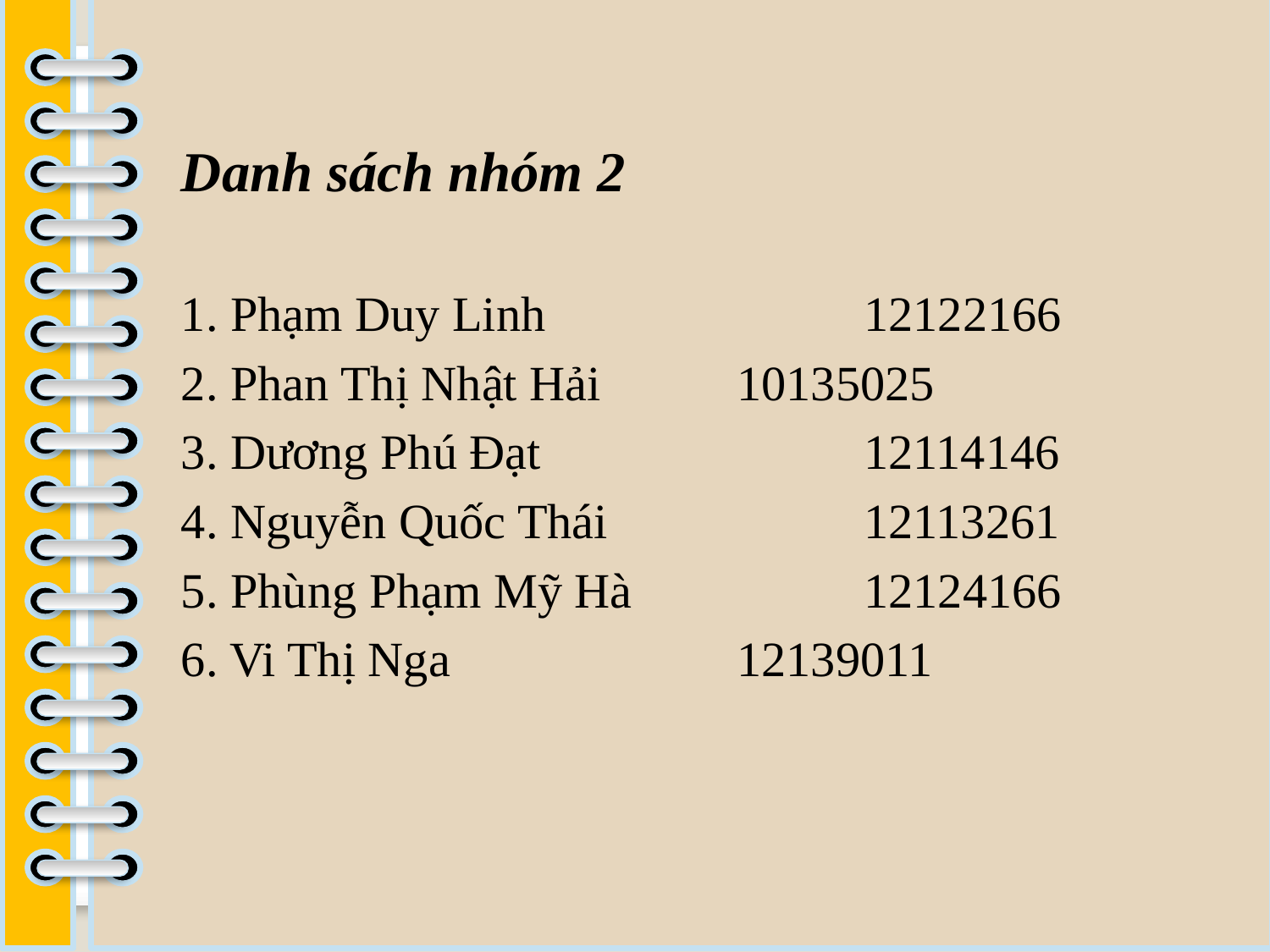

Danh sách nhóm 2

1. Phạm Duy Linh			12122166
2. Phan Thị Nhật Hải		10135025
3. Dương Phú Đạt 			12114146
4. Nguyễn Quốc Thái 		12113261
5. Phùng Phạm Mỹ Hà		12124166
6. Vi Thị Nga			12139011